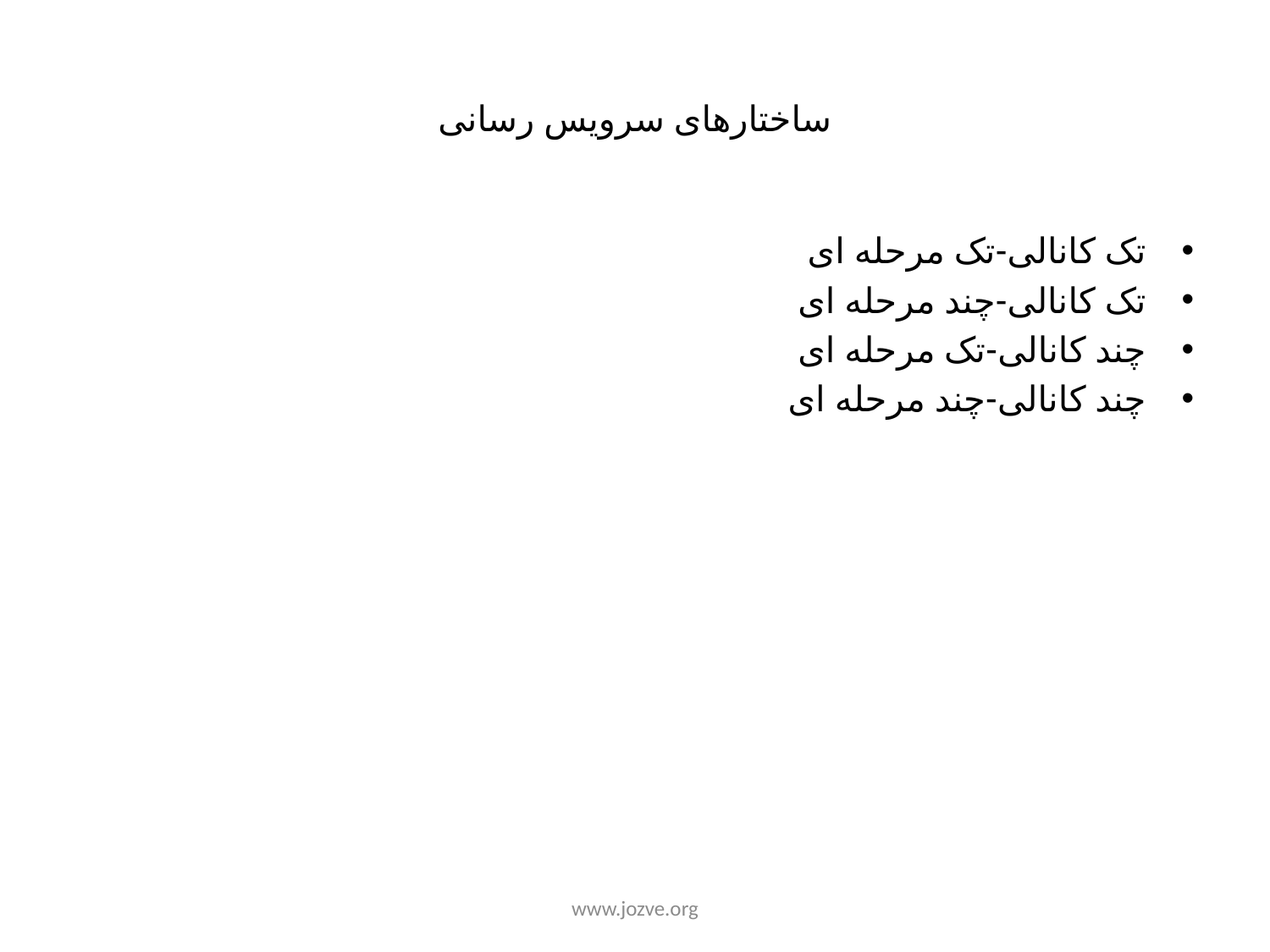

# ساختارهای سرویس رسانی
تک کانالی-تک مرحله ای
تک کانالی-چند مرحله ای
چند کانالی-تک مرحله ای
چند کانالی-چند مرحله ای
www.jozve.org